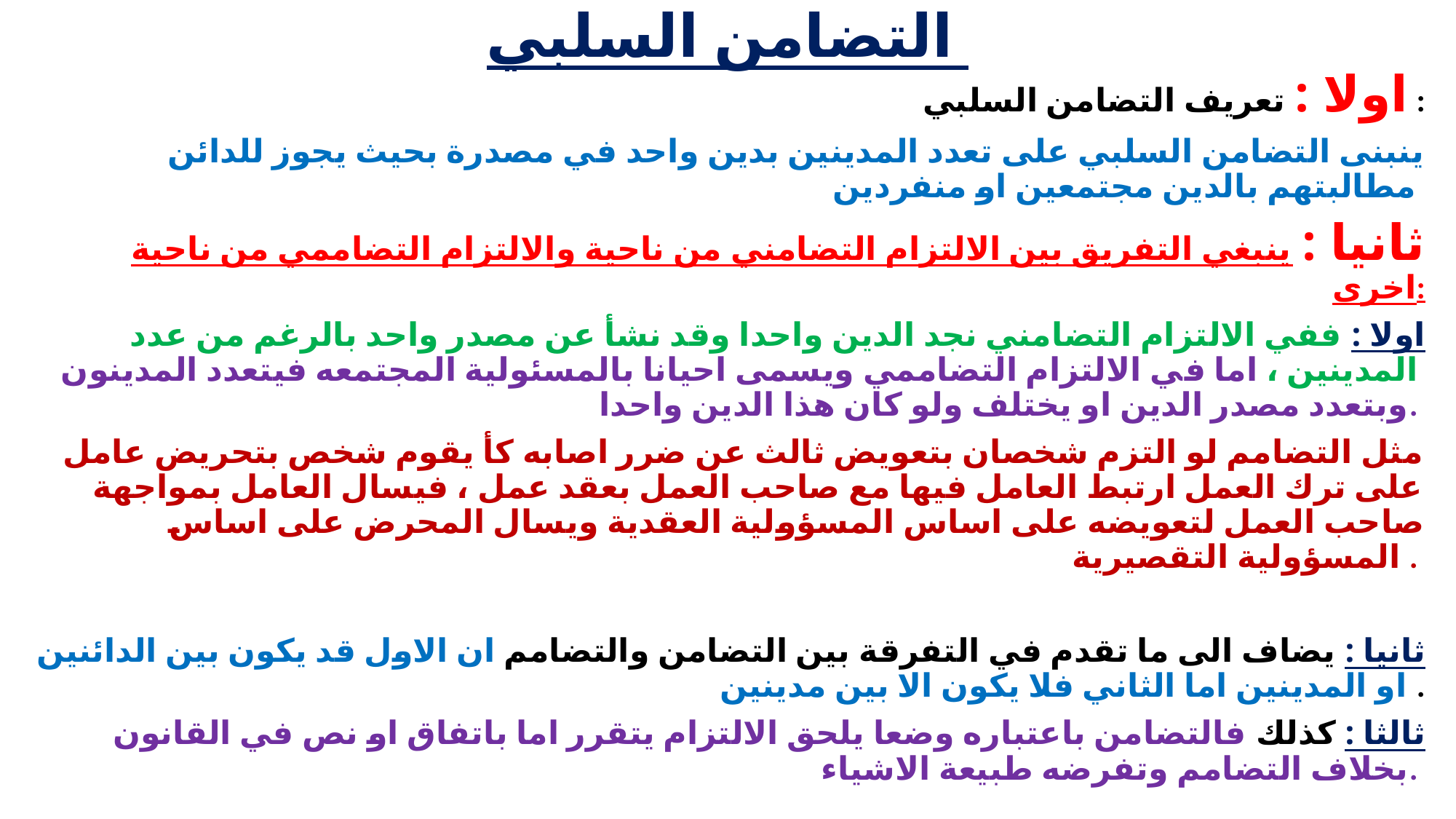

# التضامن السلبي
اولا : تعريف التضامن السلبي :
ينبنى التضامن السلبي على تعدد المدينين بدين واحد في مصدرة بحيث يجوز للدائن مطالبتهم بالدين مجتمعين او منفردين
ثانيا : ينبغي التفريق بين الالتزام التضامني من ناحية والالتزام التضاممي من ناحية اخرى:
اولا : ففي الالتزام التضامني نجد الدين واحدا وقد نشأ عن مصدر واحد بالرغم من عدد المدينين ، اما في الالتزام التضاممي ويسمى احيانا بالمسئولية المجتمعه فيتعدد المدينون وبتعدد مصدر الدين او يختلف ولو كان هذا الدين واحدا.
مثل التضامم لو التزم شخصان بتعويض ثالث عن ضرر اصابه كأ يقوم شخص بتحريض عامل على ترك العمل ارتبط العامل فيها مع صاحب العمل بعقد عمل ، فيسال العامل بمواجهة صاحب العمل لتعويضه على اساس المسؤولية العقدية ويسال المحرض على اساس المسؤولية التقصيرية .

ثانيا : يضاف الى ما تقدم في التفرقة بين التضامن والتضامم ان الاول قد يكون بين الدائنين او المدينين اما الثاني فلا يكون الا بين مدينين .
ثالثا : كذلك فالتضامن باعتباره وضعا يلحق الالتزام يتقرر اما باتفاق او نص في القانون بخلاف التضامم وتفرضه طبيعة الاشياء.